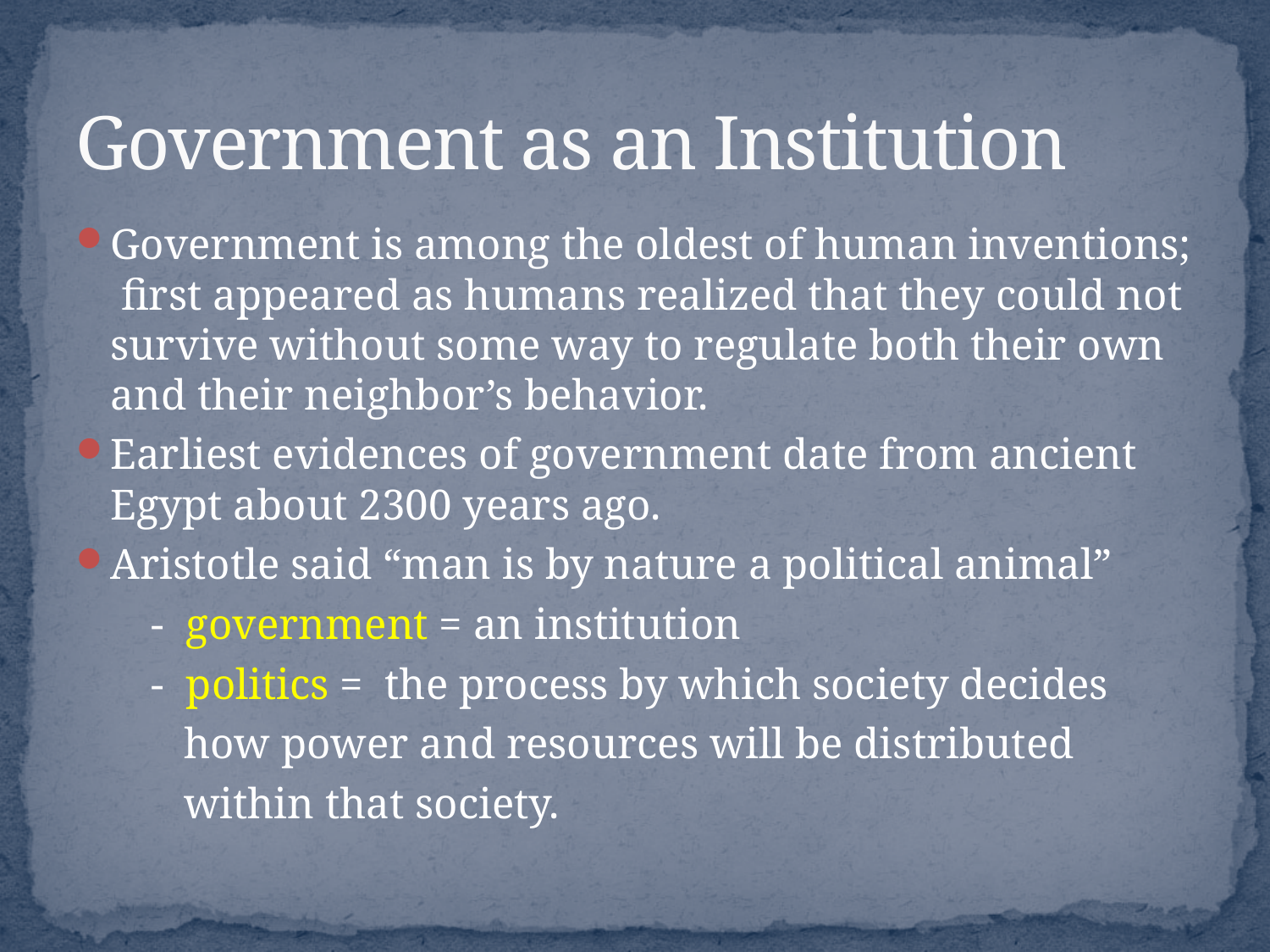

# Government as an Institution
Government is among the oldest of human inventions;  first appeared as humans realized that they could not survive without some way to regulate both their own and their neighbor’s behavior.
Earliest evidences of government date from ancient Egypt about 2300 years ago.
Aristotle said “man is by nature a political animal”
       -  government = an institution
       -  politics =  the process by which society decides
          how power and resources will be distributed
          within that society.